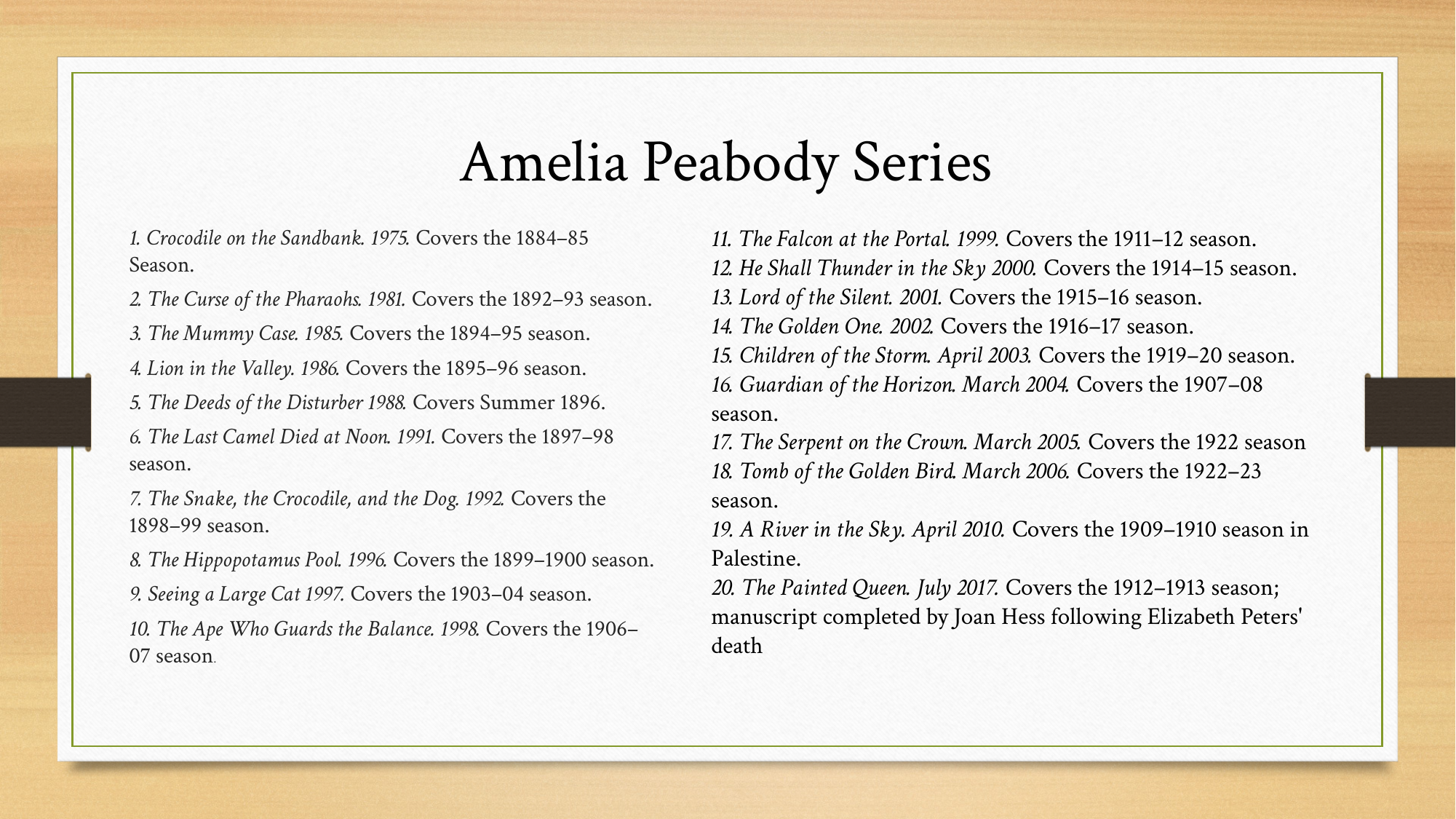

Amelia Peabody Series
1. Crocodile on the Sandbank. 1975. Covers the 1884–85 Season.
2. The Curse of the Pharaohs. 1981. Covers the 1892–93 season.
3. The Mummy Case. 1985. Covers the 1894–95 season.
4. Lion in the Valley. 1986. Covers the 1895–96 season.
5. The Deeds of the Disturber 1988. Covers Summer 1896.
6. The Last Camel Died at Noon. 1991. Covers the 1897–98 season.
7. The Snake, the Crocodile, and the Dog. 1992. Covers the 1898–99 season.
8. The Hippopotamus Pool. 1996. Covers the 1899–1900 season.
9. Seeing a Large Cat 1997. Covers the 1903–04 season.
10. The Ape Who Guards the Balance. 1998. Covers the 1906–07 season.
11. The Falcon at the Portal. 1999. Covers the 1911–12 season.
12. He Shall Thunder in the Sky 2000. Covers the 1914–15 season.
13. Lord of the Silent. 2001. Covers the 1915–16 season.
14. The Golden One. 2002. Covers the 1916–17 season.
15. Children of the Storm. April 2003. Covers the 1919–20 season.
16. Guardian of the Horizon. March 2004. Covers the 1907–08 season.
17. The Serpent on the Crown. March 2005. Covers the 1922 season
18. Tomb of the Golden Bird. March 2006. Covers the 1922–23 season.
19. A River in the Sky. April 2010. Covers the 1909–1910 season in Palestine.
20. The Painted Queen. July 2017. Covers the 1912–1913 season; manuscript completed by Joan Hess following Elizabeth Peters' death